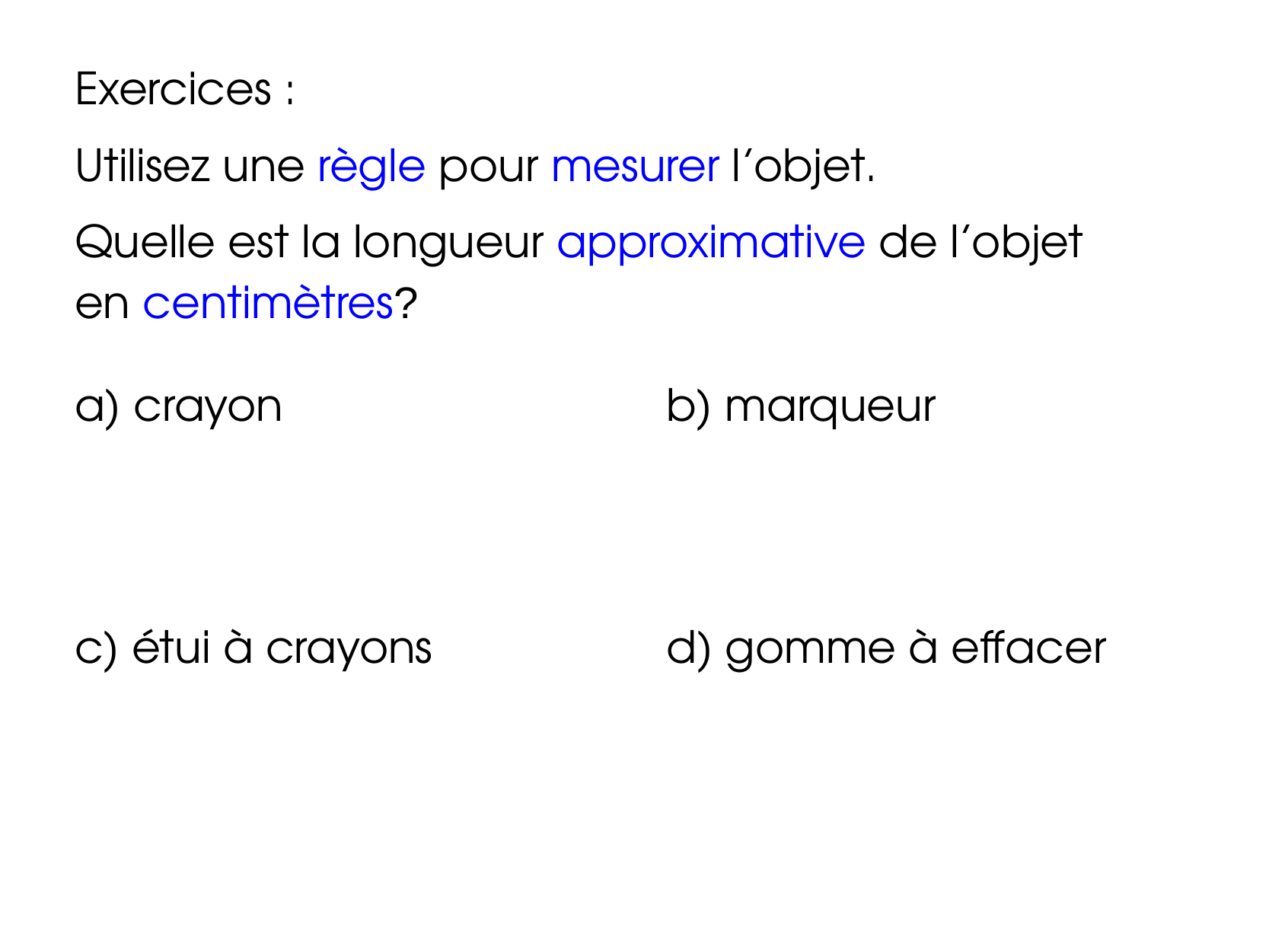

Exercices :
Utilisez une règle pour mesurer l’objet.
Quelle est la longueur approximative de l’objet
en centimètres?
a) crayon
b) marqueur
c) étui à crayons
d) gomme à effacer